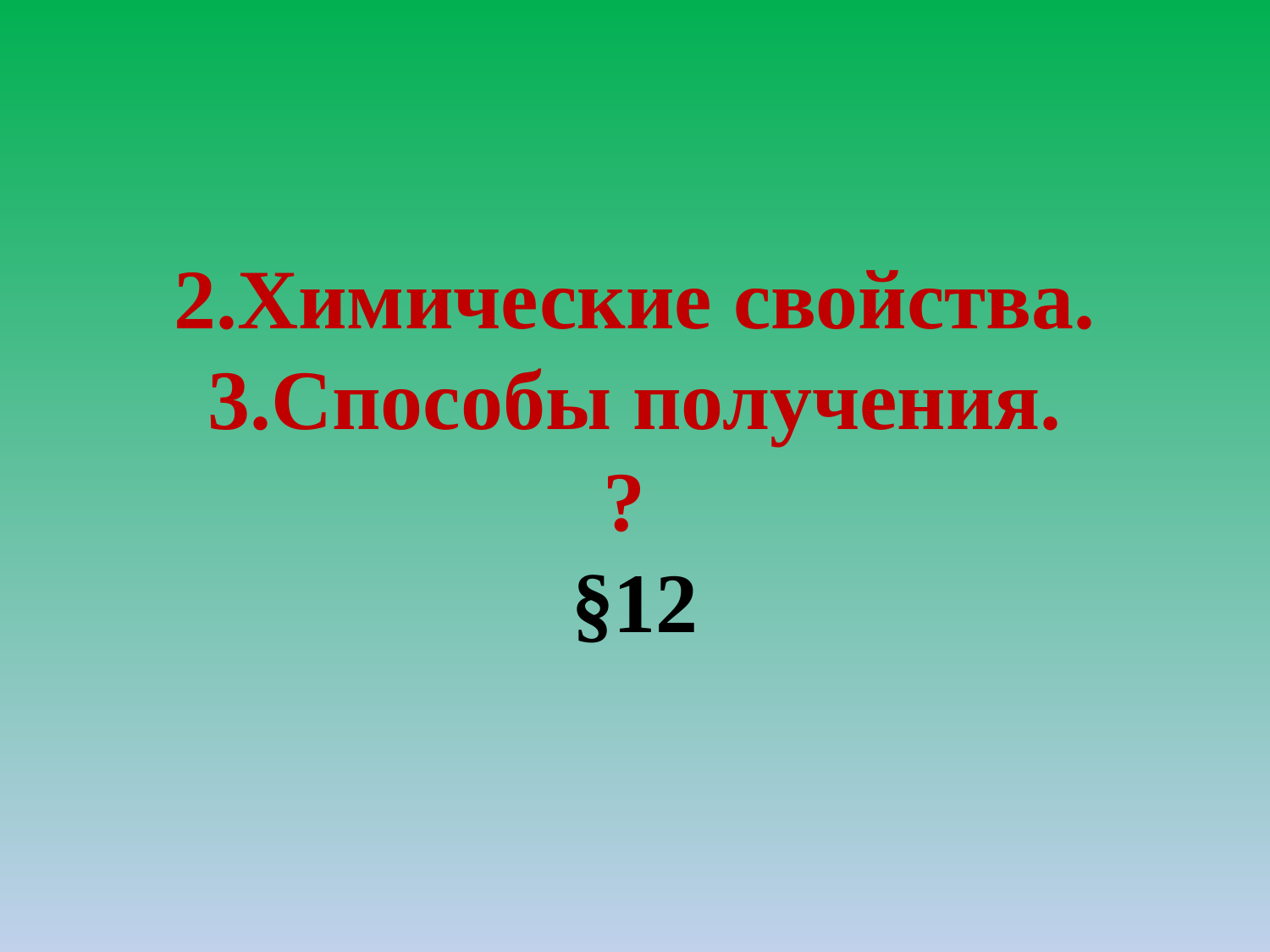

# 2.Химические свойства. 3.Способы получения. ? §12